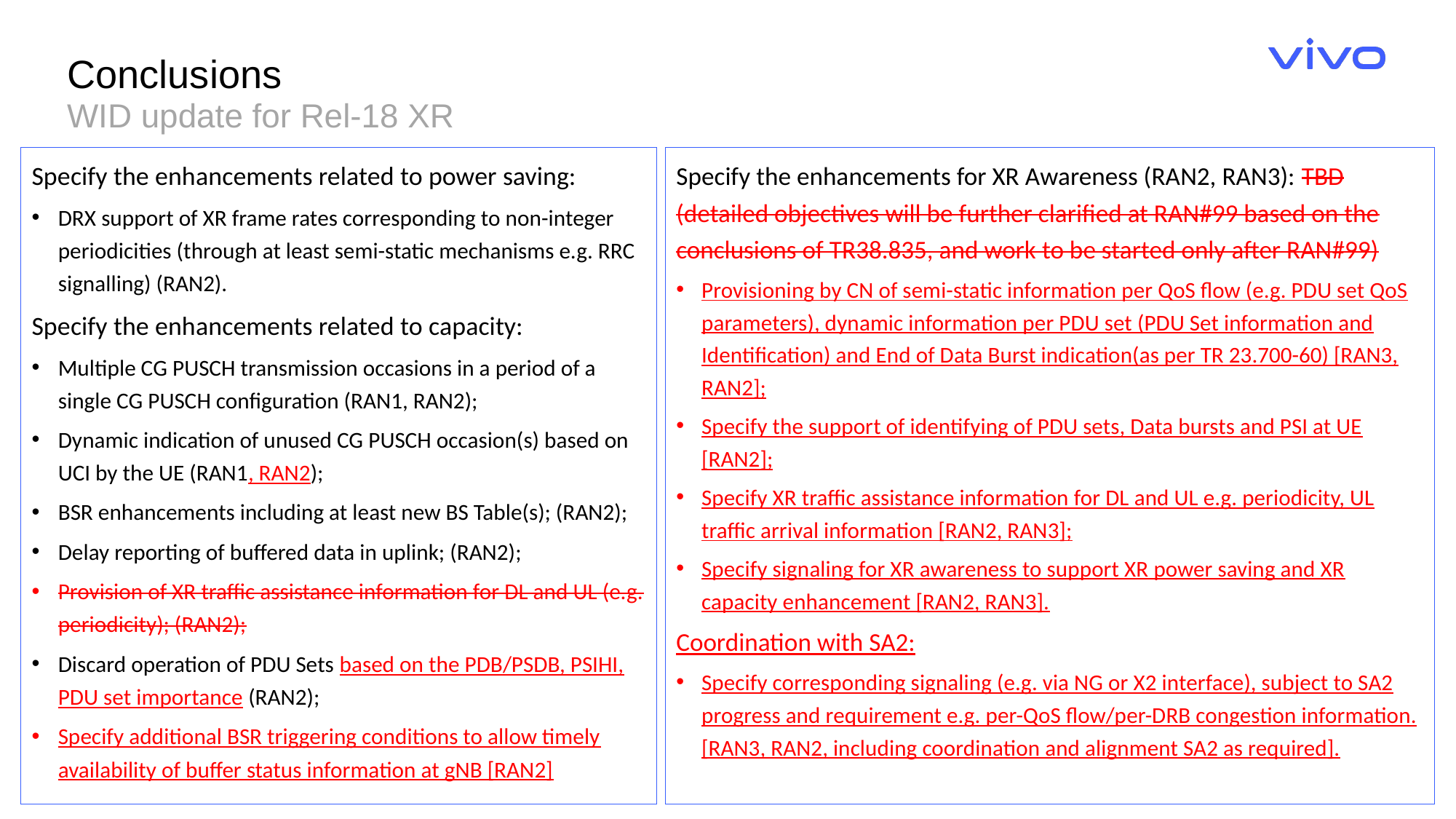

Conclusions
WID update for Rel-18 XR
Specify the enhancements for XR Awareness (RAN2, RAN3): TBD (detailed objectives will be further clarified at RAN#99 based on the conclusions of TR38.835, and work to be started only after RAN#99)
Provisioning by CN of semi-static information per QoS flow (e.g. PDU set QoS parameters), dynamic information per PDU set (PDU Set information and Identification) and End of Data Burst indication(as per TR 23.700-60) [RAN3, RAN2];
Specify the support of identifying of PDU sets, Data bursts and PSI at UE [RAN2];
Specify XR traffic assistance information for DL and UL e.g. periodicity, UL traffic arrival information [RAN2, RAN3];
Specify signaling for XR awareness to support XR power saving and XR capacity enhancement [RAN2, RAN3].
Coordination with SA2:
Specify corresponding signaling (e.g. via NG or X2 interface), subject to SA2 progress and requirement e.g. per-QoS flow/per-DRB congestion information. [RAN3, RAN2, including coordination and alignment SA2 as required].

Specify the enhancements related to power saving:
DRX support of XR frame rates corresponding to non-integer periodicities (through at least semi-static mechanisms e.g. RRC signalling) (RAN2).
Specify the enhancements related to capacity:
Multiple CG PUSCH transmission occasions in a period of a single CG PUSCH configuration (RAN1, RAN2);
Dynamic indication of unused CG PUSCH occasion(s) based on UCI by the UE (RAN1, RAN2);
BSR enhancements including at least new BS Table(s); (RAN2);
Delay reporting of buffered data in uplink; (RAN2);
Provision of XR traffic assistance information for DL and UL (e.g. periodicity); (RAN2);
Discard operation of PDU Sets based on the PDB/PSDB, PSIHI, PDU set importance (RAN2);
Specify additional BSR triggering conditions to allow timely availability of buffer status information at gNB [RAN2]